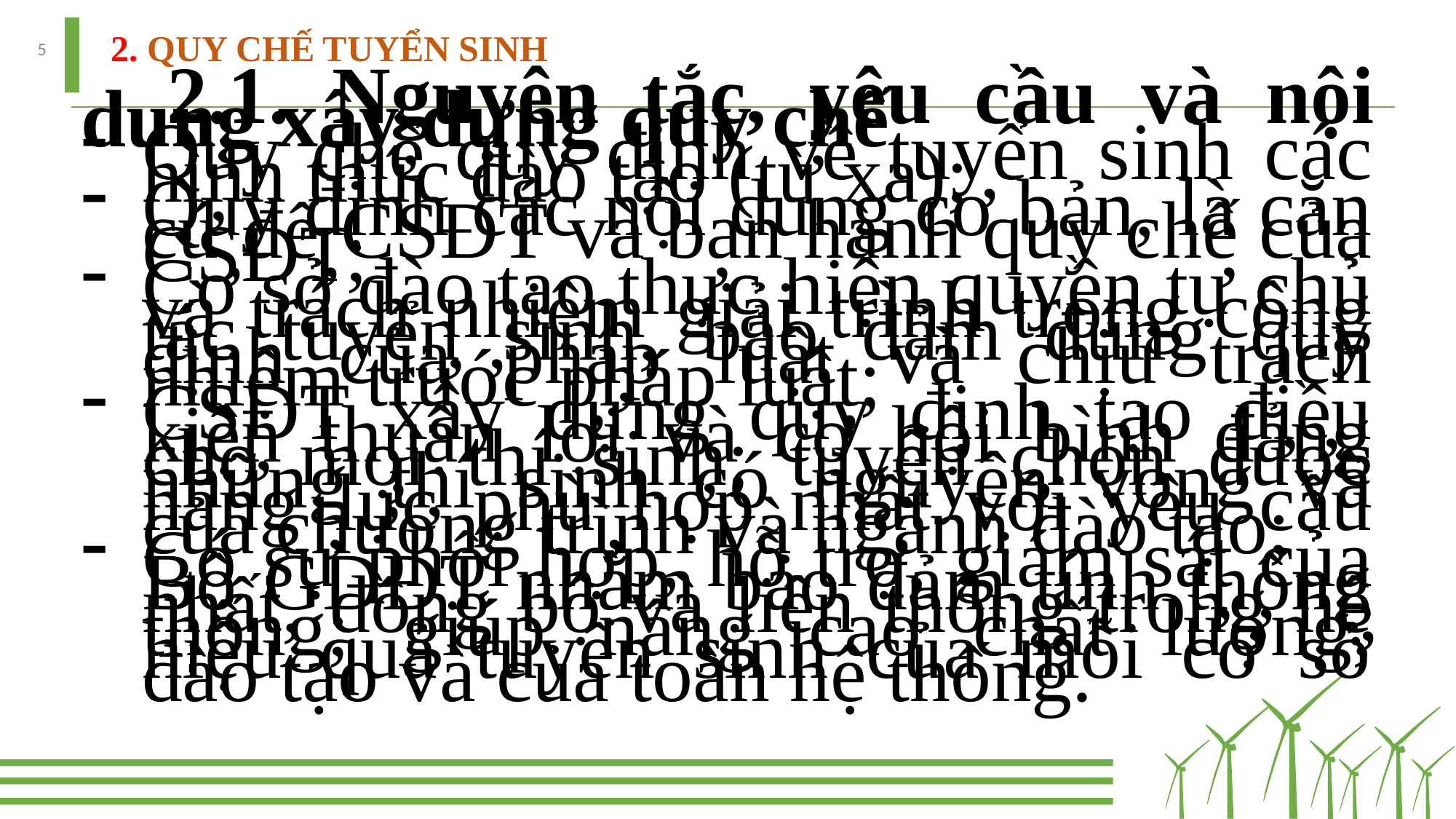

# 2. QUY CHẾ TUYỂN SINH
5
  2.1. Nguyên tắc, yêu cầu và nội dung xây dựng quy chế
Quy chế quy định về tuyển sinh các hình thức đào tạo (từ xa);
Quy định các nội dung cơ bản, là căn cứ để CSĐT và ban hành quy chế của CSĐT;
Cơ sở đào tạo thực hiện quyền tự chủ và trách nhiệm giải trình trong công tác tuyển sinh, bảo đảm đúng quy định của pháp luật và chịu trách nhiệm trước pháp luật;
CSĐT xây dựng quy định tạo điều kiện thuận lợi và cơ hội bình đẳng cho mọi thí sinh; tuyển chọn được những thí sinh có nguyện vọng và năng lực phù hợp nhất với yêu cầu của chương trình và ngành đào tạo;
Có sự phối hợp, hỗ trợ, giám sát của Bộ GDĐT nhằm bảo đảm tính thống nhất, đồng bộ và liên thông trong hệ thống; giúp nâng cao chất lượng, hiệu quả tuyển sinh của mỗi cơ sở đào tạo và của toàn hệ thống.